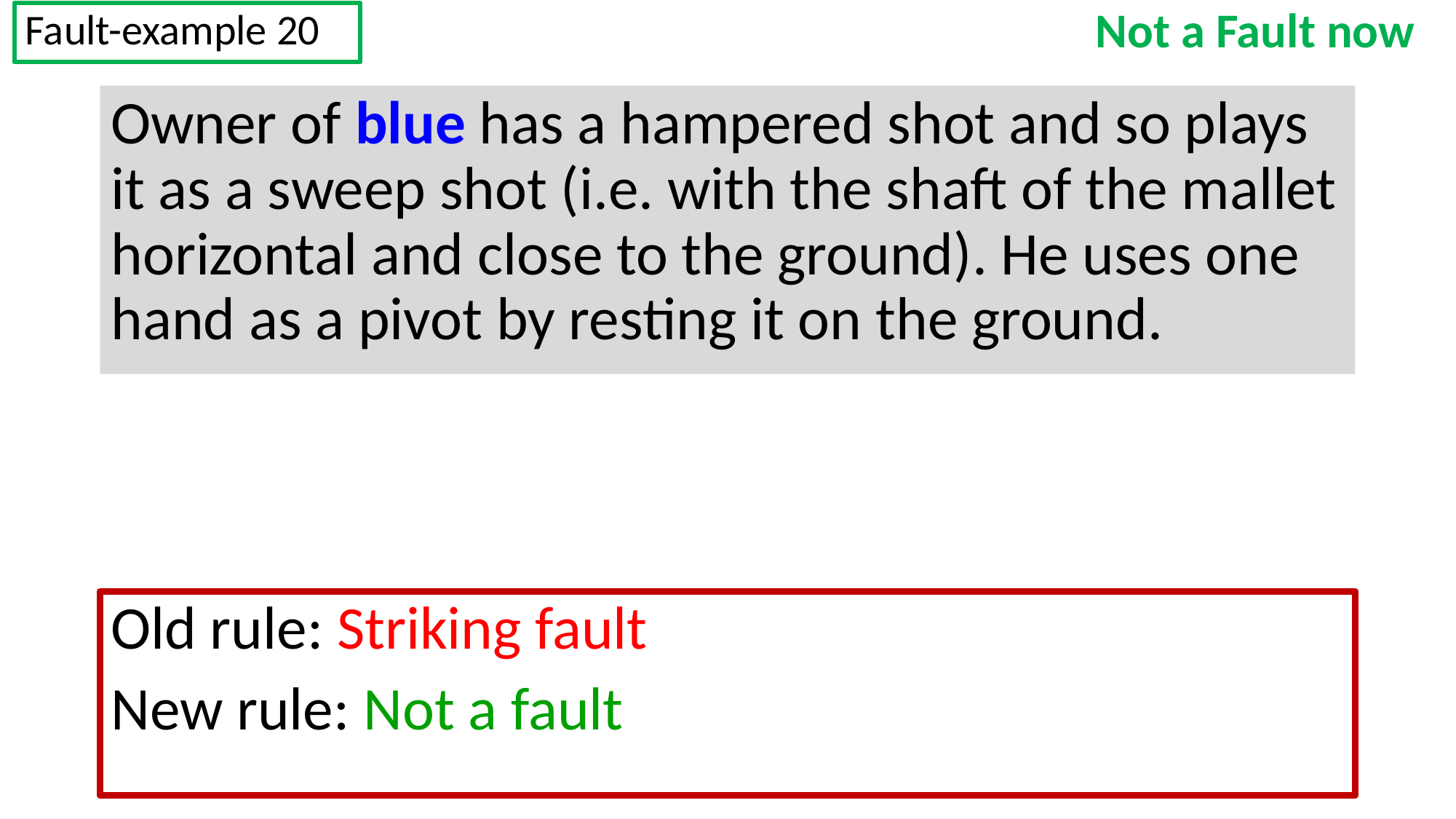

Not a Fault now

Fault-example 20

Owner of blue has a hampered shot and so plays it as a sweep shot (i.e. with the shaft of the mallet horizontal and close to the ground). He uses one hand as a pivot by resting it on the ground.

Old rule: Striking fault
New rule: Not a fault